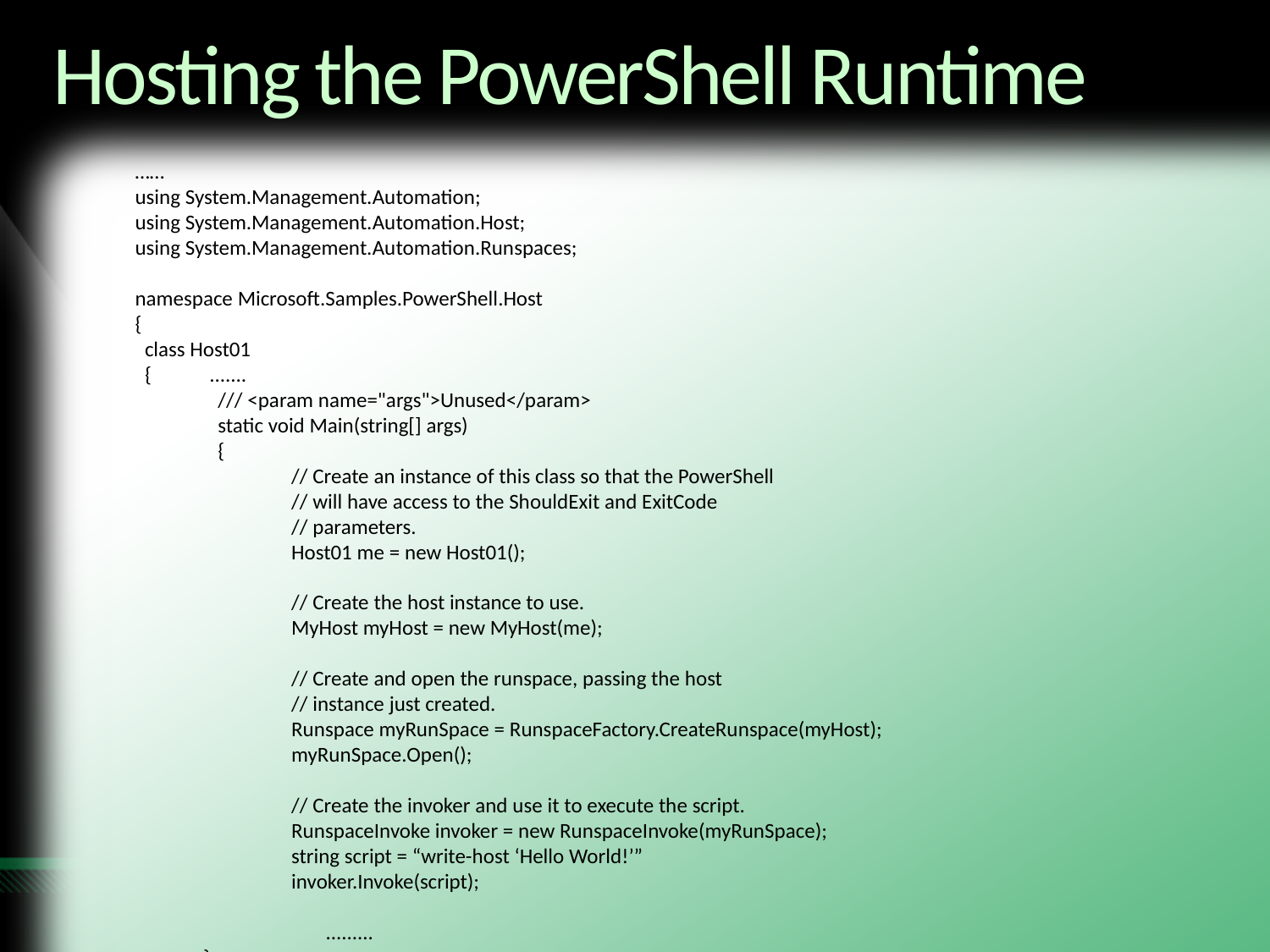

# Hosting the PowerShell Runtime

……
using System.Management.Automation;
using System.Management.Automation.Host;
using System.Management.Automation.Runspaces;

namespace Microsoft.Samples.PowerShell.Host
{
  class Host01
  {            .......
    /// <param name="args">Unused</param>
    static void Main(string[] args)
    {
      // Create an instance of this class so that the PowerShell
      // will have access to the ShouldExit and ExitCode
      // parameters.
      Host01 me = new Host01();

      // Create the host instance to use.
      MyHost myHost = new MyHost(me);

      // Create and open the runspace, passing the host
      // instance just created.
      Runspace myRunSpace = RunspaceFactory.CreateRunspace(myHost);
      myRunSpace.Open();

      // Create the invoker and use it to execute the script.
      RunspaceInvoke invoker = new RunspaceInvoke(myRunSpace);
      string script = “write-host ‘Hello World!’”
      invoker.Invoke(script);

	.........
              }
}